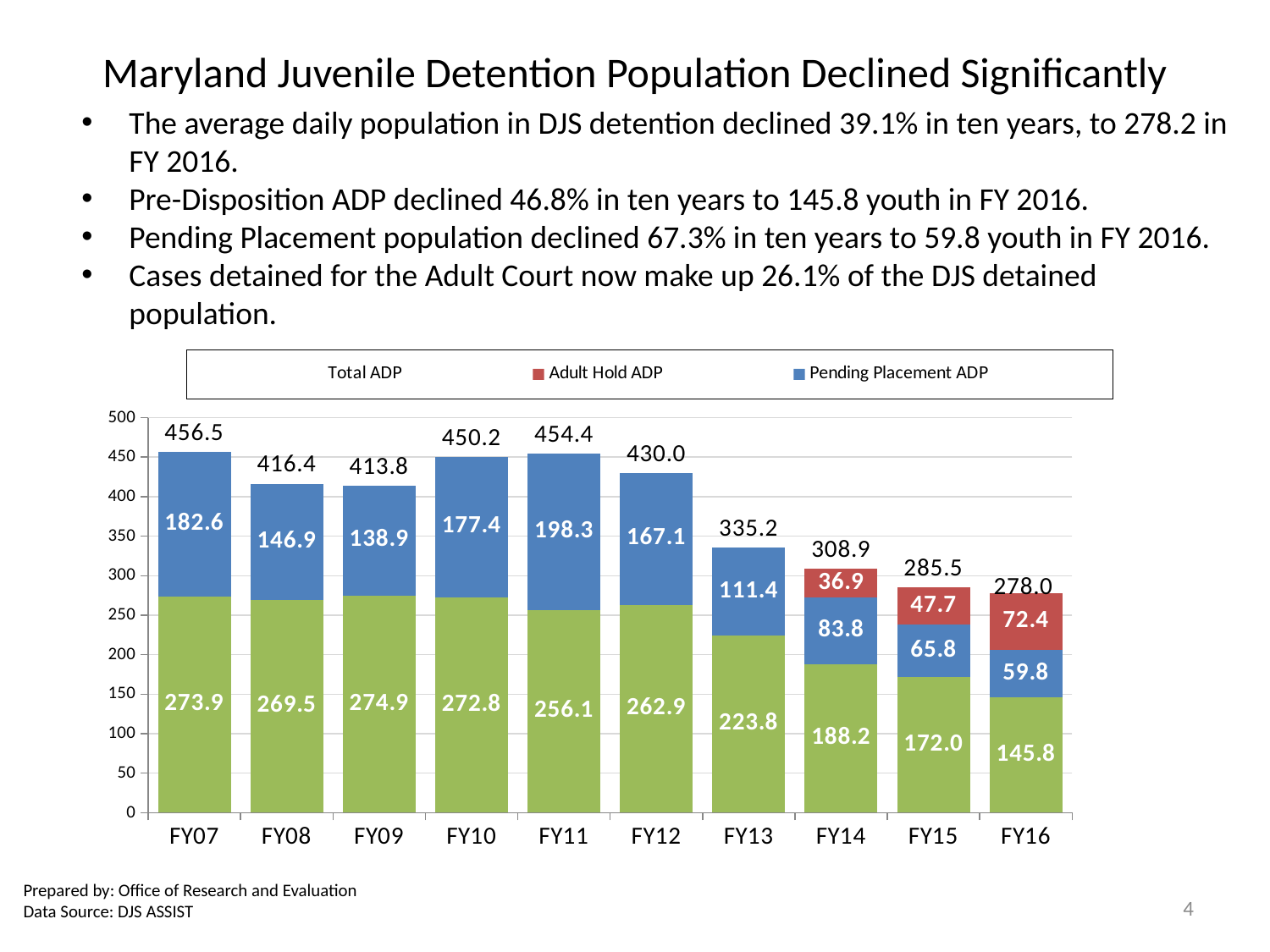

# Maryland Juvenile Detention Population Declined Significantly
The average daily population in DJS detention declined 39.1% in ten years, to 278.2 in FY 2016.
Pre-Disposition ADP declined 46.8% in ten years to 145.8 youth in FY 2016.
Pending Placement population declined 67.3% in ten years to 59.8 youth in FY 2016.
Cases detained for the Adult Court now make up 26.1% of the DJS detained population.

### Chart

| Category | Pre-Disposition ADP | Pending Placement ADP | Adult Hold ADP |  |
|---|---|---|---|---|
| FY16 | 145.8 | 59.8 | 72.4 | 278.0 |
| FY15 | 172.0 | 65.8 | 47.7 | 285.5 |
| FY14 | 188.2 | 83.8 | 36.9 | 308.9 |
| FY13 | 223.8 | 111.4 | None | 335.20000000000005 |
| FY12 | 262.92153726472463 | 167.1 | None | 430.02153726472466 |
| FY11 | 256.086493531201 | 198.3 | None | 454.386493531201 |
| FY10 | 272.80232115677177 | 177.4 | None | 450.20232115677175 |
| FY09 | 274.9141362252672 | 138.9 | None | 413.81413622526725 |
| FY08 | 269.5316693230127 | 146.9 | None | 416.43166932301267 |
| FY07 | 273.93287480974135 | 182.6 | None | 456.5328748097413 |
Prepared by: Office of Research and Evaluation
Data Source: DJS ASSIST
4